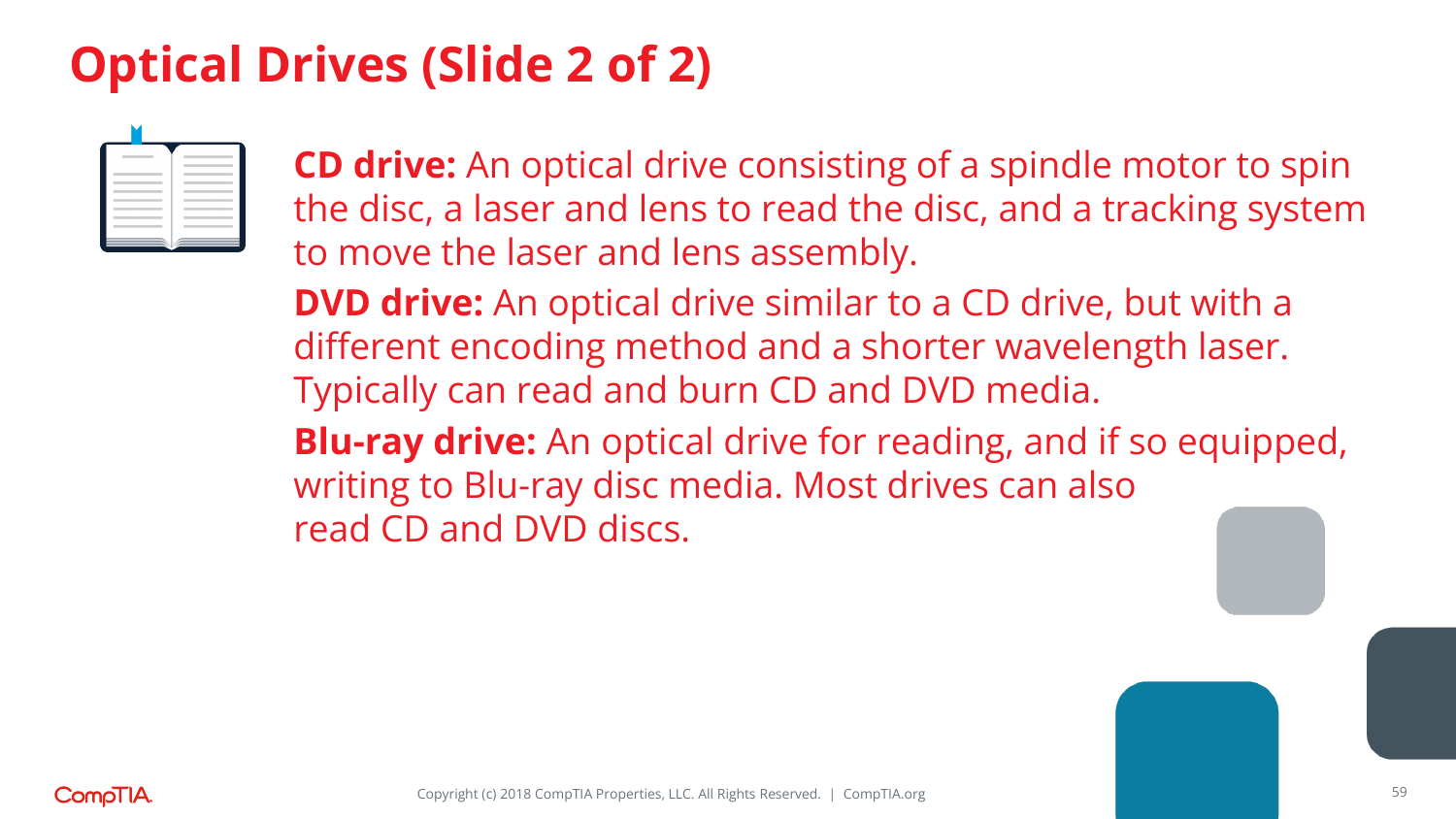

# Optical Drives (Slide 2 of 2)
CD drive: An optical drive consisting of a spindle motor to spin the disc, a laser and lens to read the disc, and a tracking system to move the laser and lens assembly.
DVD drive: An optical drive similar to a CD drive, but with a different encoding method and a shorter wavelength laser. Typically can read and burn CD and DVD media.
Blu-ray drive: An optical drive for reading, and if so equipped, writing to Blu-ray disc media. Most drives can also
read CD and DVD discs.
59